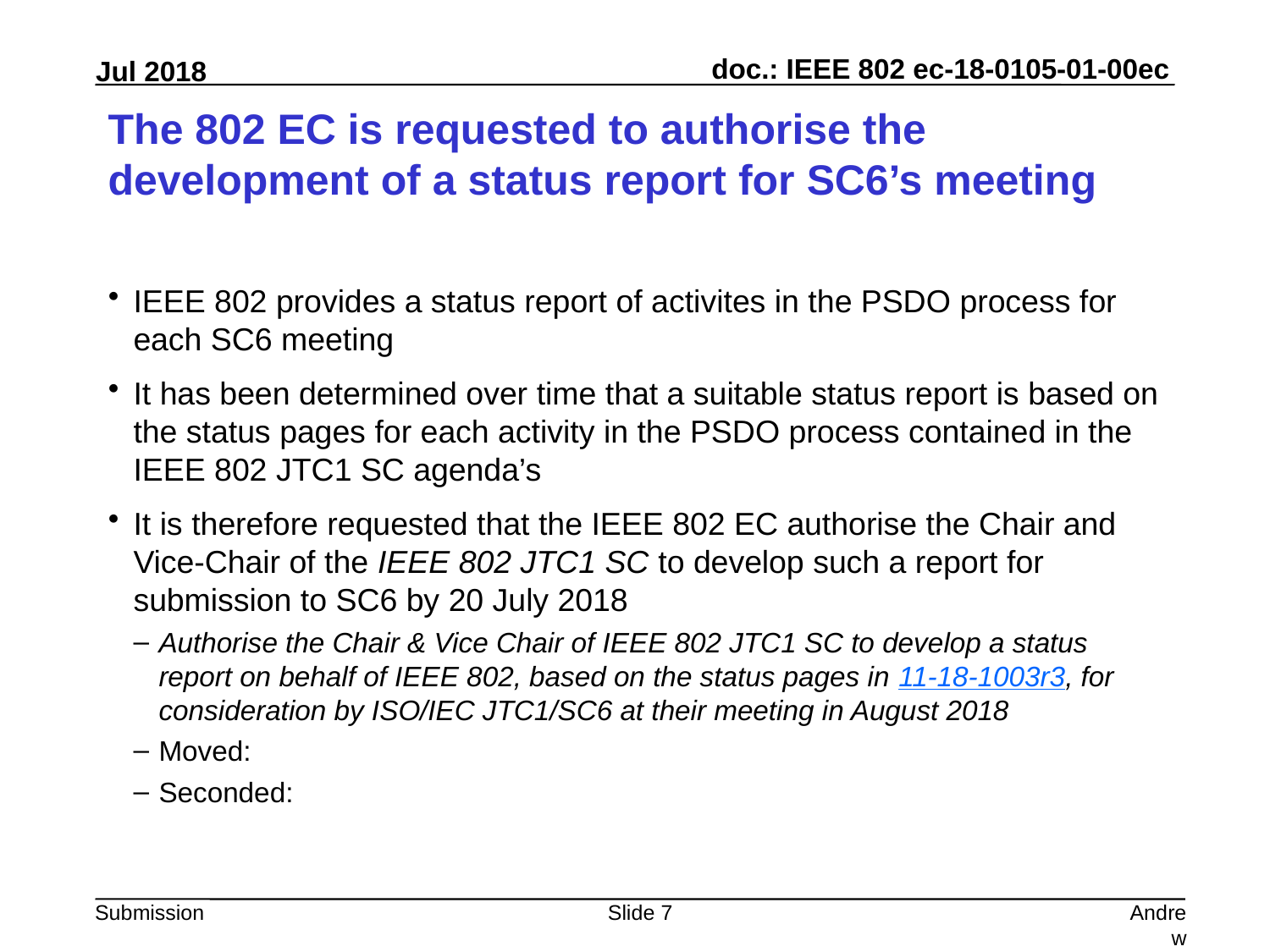

# The 802 EC is requested to authorise the development of a status report for SC6’s meeting
IEEE 802 provides a status report of activites in the PSDO process for each SC6 meeting
It has been determined over time that a suitable status report is based on the status pages for each activity in the PSDO process contained in the IEEE 802 JTC1 SC agenda’s
It is therefore requested that the IEEE 802 EC authorise the Chair and Vice-Chair of the IEEE 802 JTC1 SC to develop such a report for submission to SC6 by 20 July 2018
Authorise the Chair & Vice Chair of IEEE 802 JTC1 SC to develop a status report on behalf of IEEE 802, based on the status pages in 11-18-1003r3, for consideration by ISO/IEC JTC1/SC6 at their meeting in August 2018
Moved:
Seconded:
Slide 7
Andrew Myles, Cisco